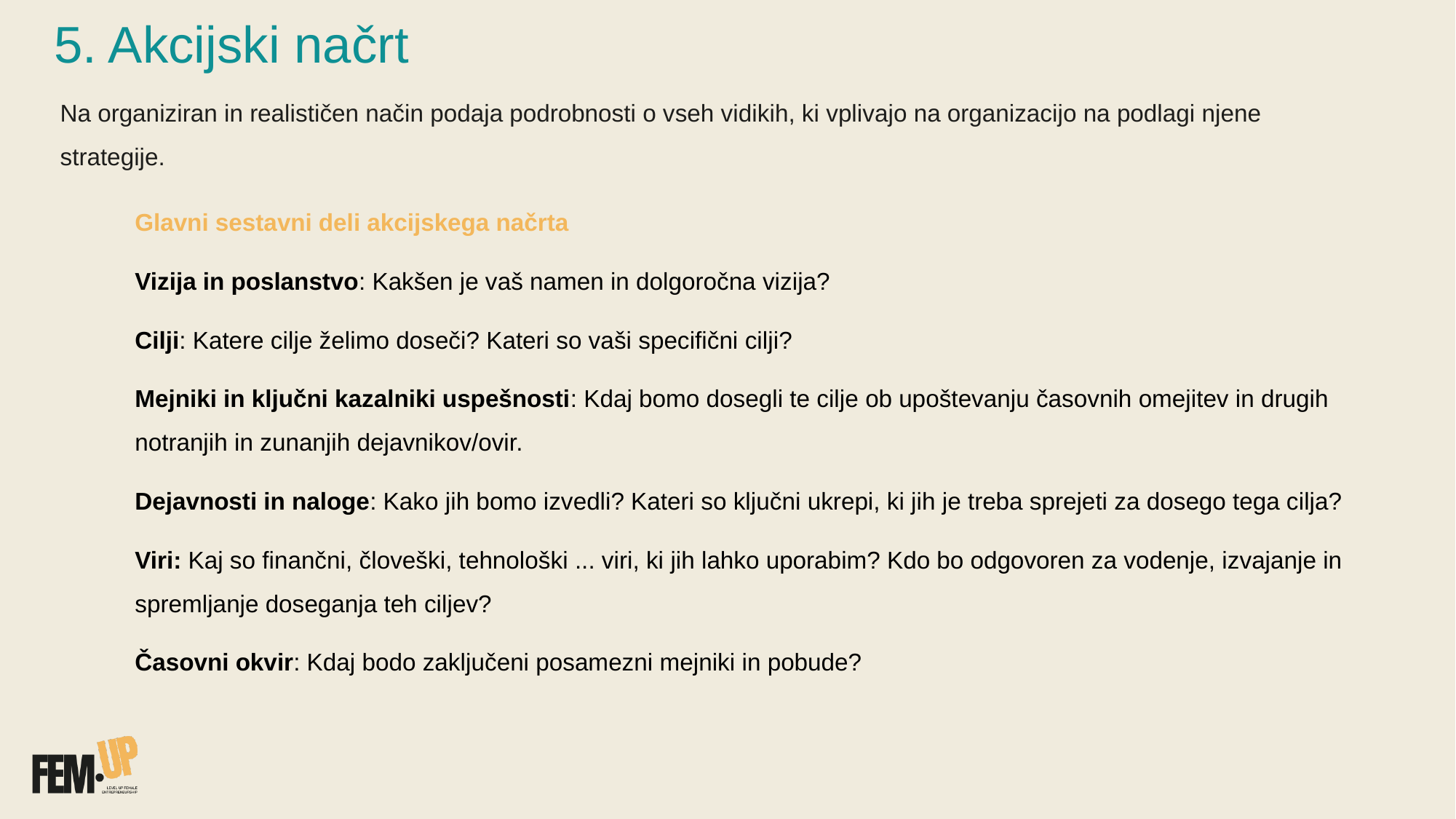

# 5. Akcijski načrt
Na organiziran in realističen način podaja podrobnosti o vseh vidikih, ki vplivajo na organizacijo na podlagi njene strategije.
Glavni sestavni deli akcijskega načrta
Vizija in poslanstvo: Kakšen je vaš namen in dolgoročna vizija?
Cilji: Katere cilje želimo doseči? Kateri so vaši specifični cilji?
Mejniki in ključni kazalniki uspešnosti: Kdaj bomo dosegli te cilje ob upoštevanju časovnih omejitev in drugih notranjih in zunanjih dejavnikov/ovir.
Dejavnosti in naloge: Kako jih bomo izvedli? Kateri so ključni ukrepi, ki jih je treba sprejeti za dosego tega cilja?
Viri: Kaj so finančni, človeški, tehnološki ... viri, ki jih lahko uporabim? Kdo bo odgovoren za vodenje, izvajanje in spremljanje doseganja teh ciljev?
Časovni okvir: Kdaj bodo zaključeni posamezni mejniki in pobude?